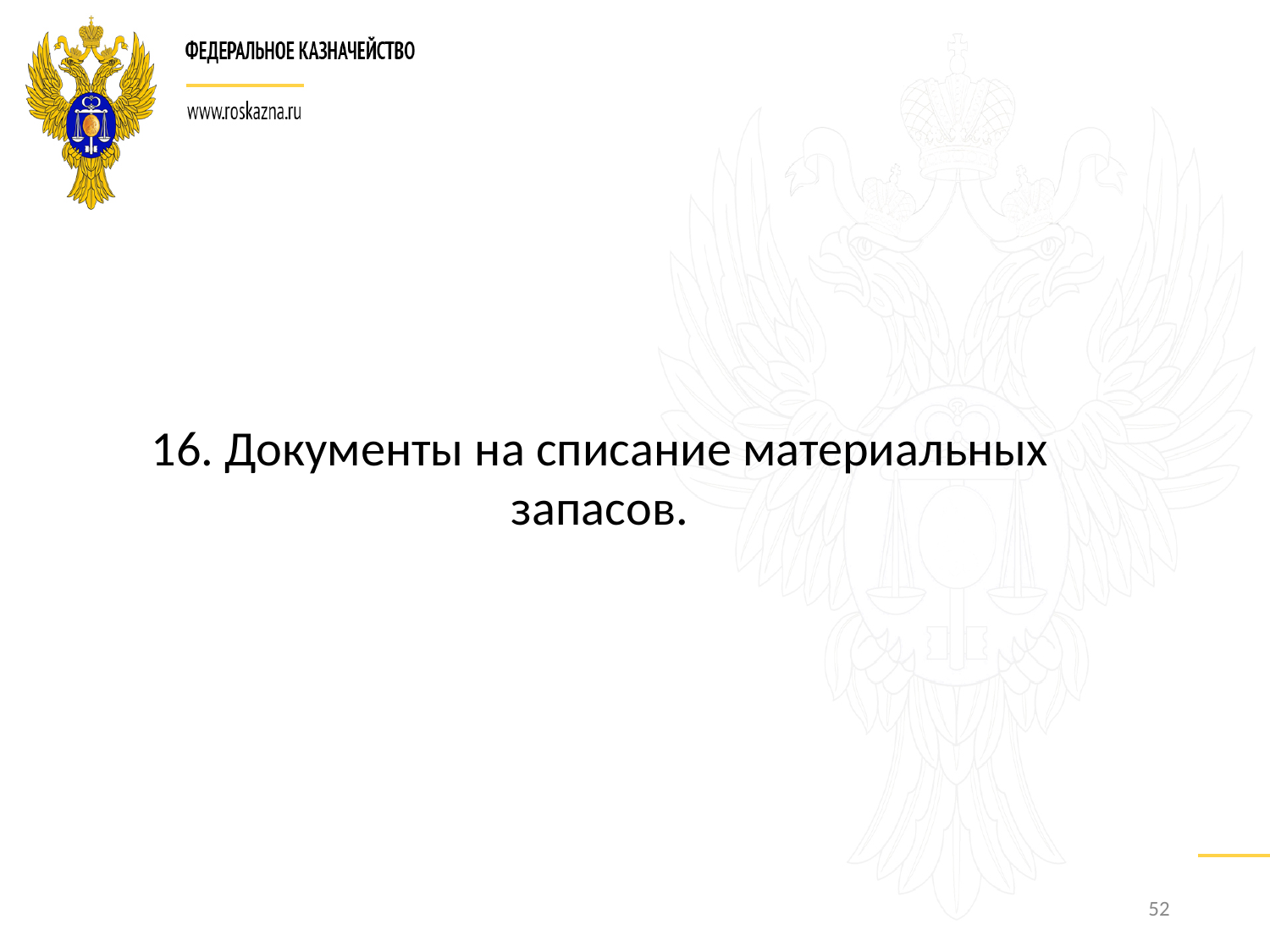

16. Документы на списание материальных запасов.
52